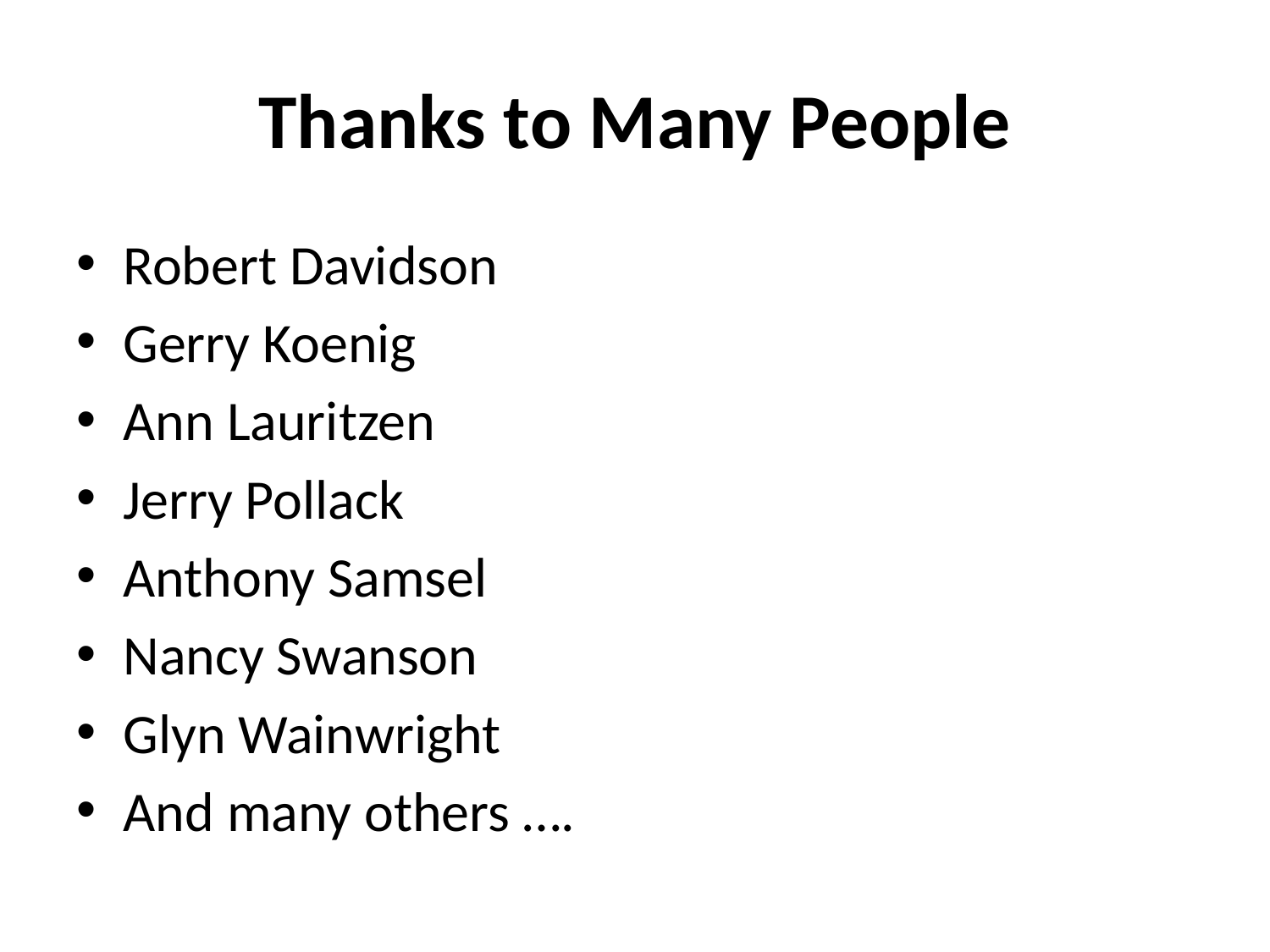

# Thanks to Many People
Robert Davidson
Gerry Koenig
Ann Lauritzen
Jerry Pollack
Anthony Samsel
Nancy Swanson
Glyn Wainwright
And many others ….